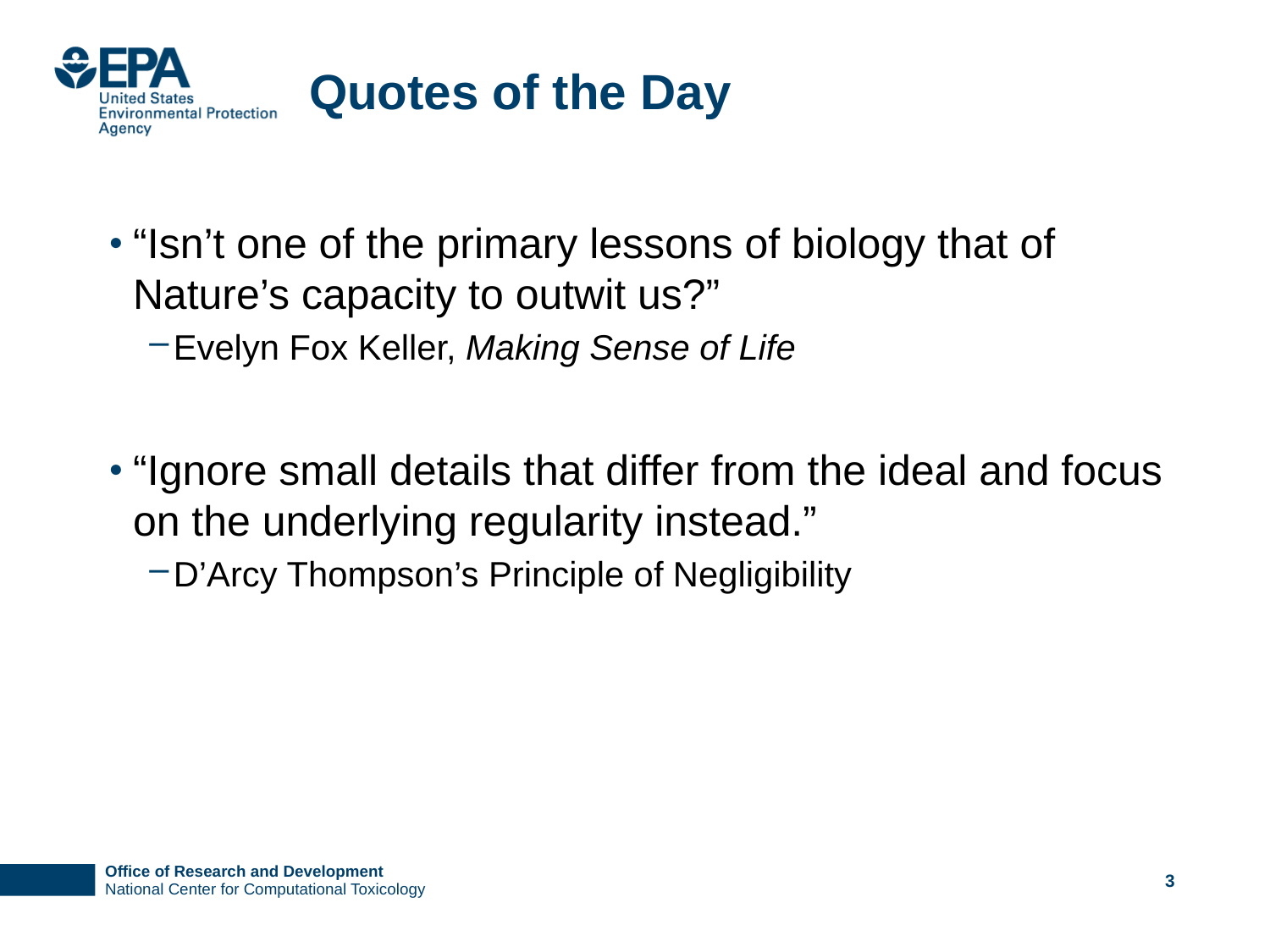

# Quotes of the Day
“Isn’t one of the primary lessons of biology that of Nature’s capacity to outwit us?”
Evelyn Fox Keller, Making Sense of Life

“Ignore small details that differ from the ideal and focus on the underlying regularity instead.”
D’Arcy Thompson’s Principle of Negligibility
3